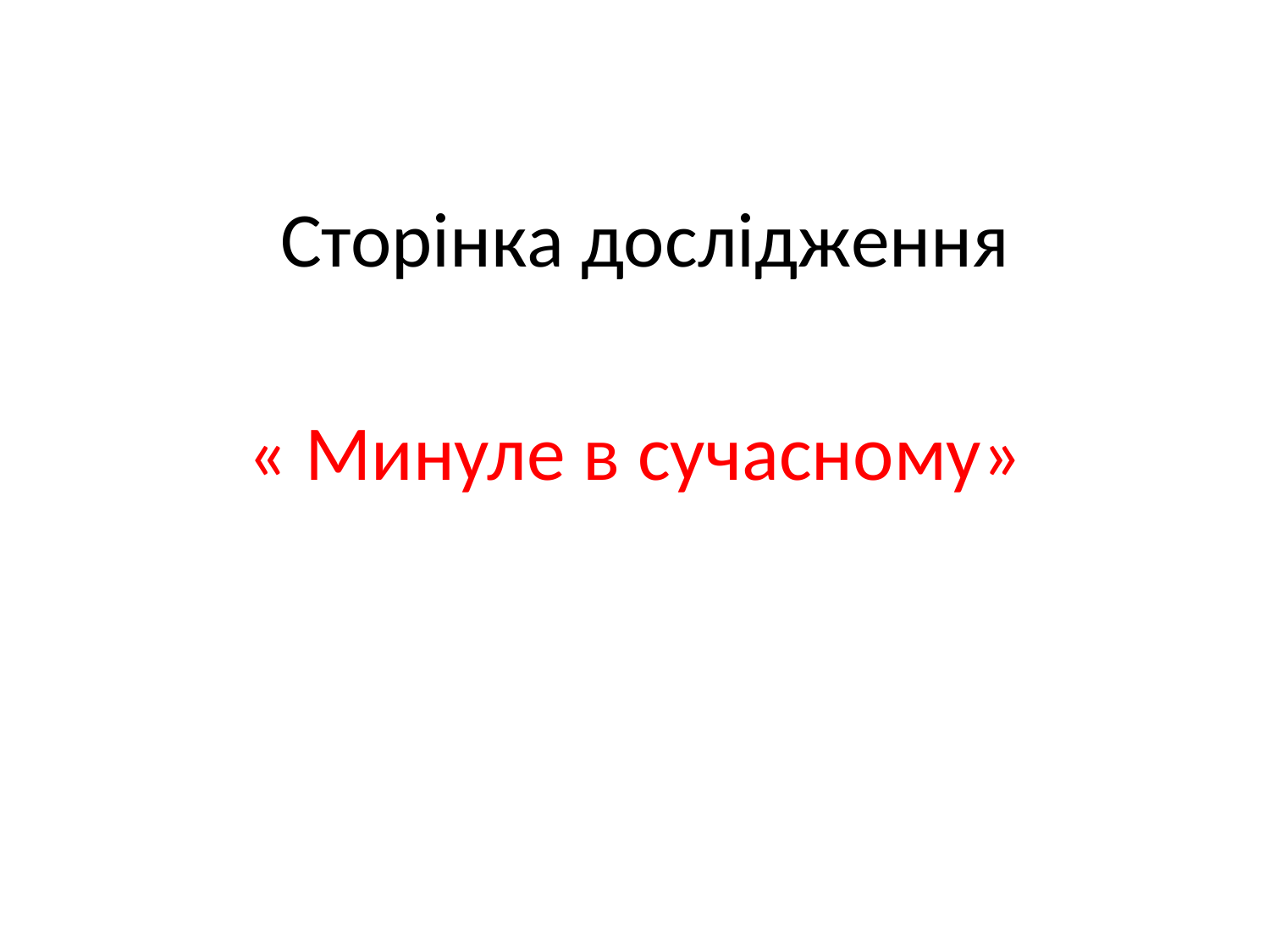

# Сторінка дослідження
« Минуле в сучасному»